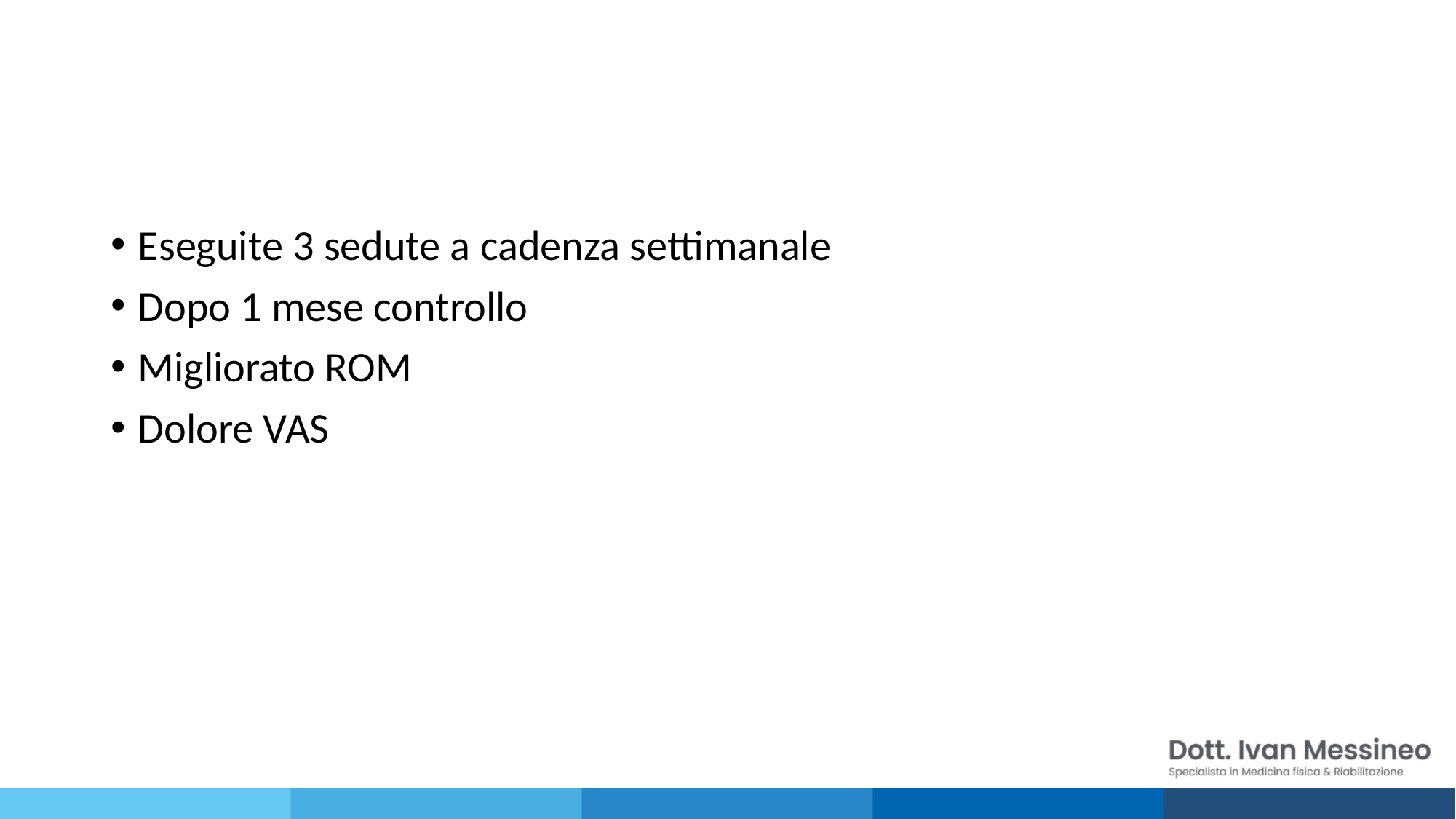

#
Eseguite 3 sedute a cadenza settimanale
Dopo 1 mese controllo
Migliorato ROM
Dolore VAS